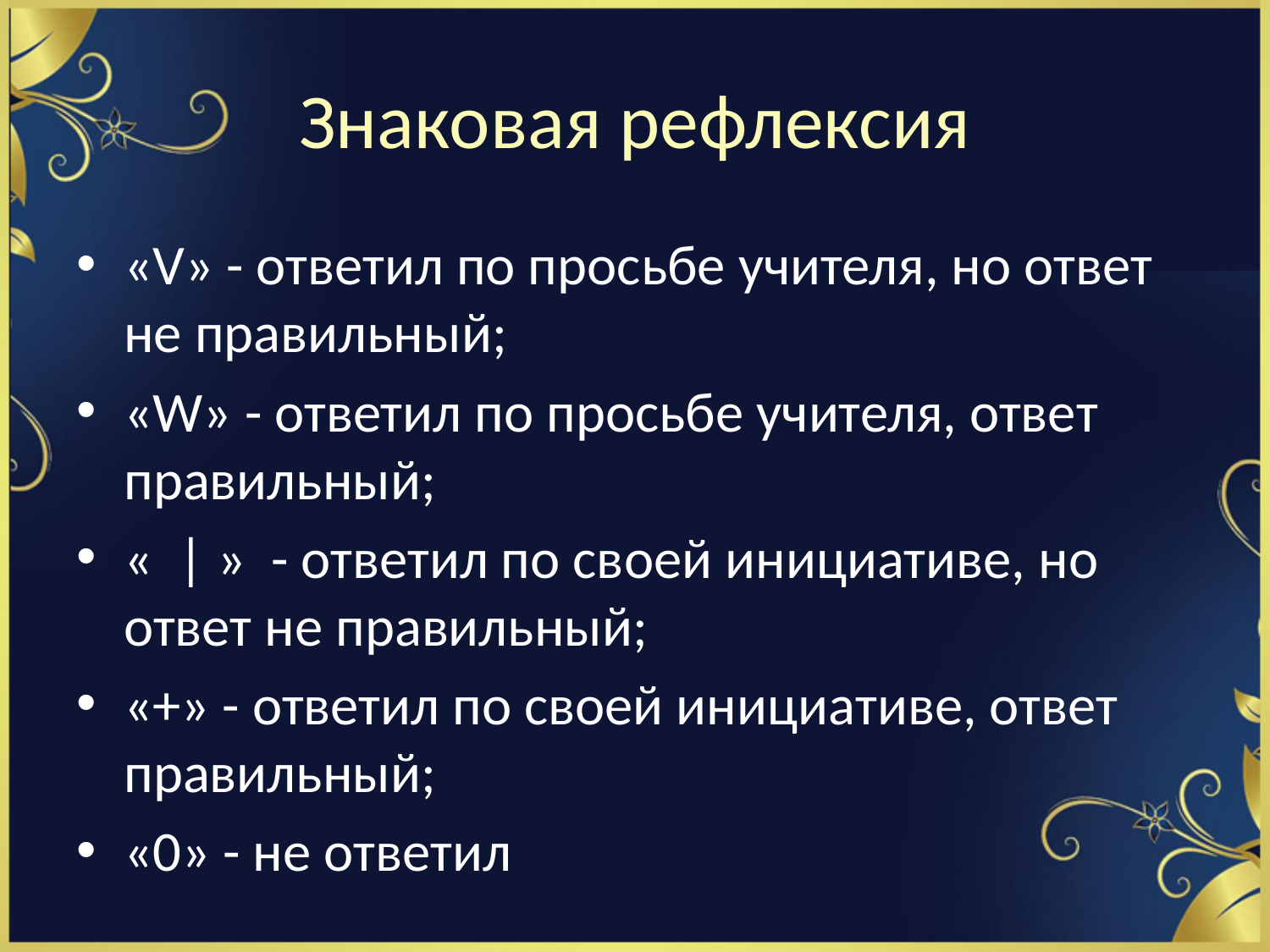

# Знаковая рефлексия
«V» - ответил по просьбе учителя, но ответ не правильный;
«W» - ответил по просьбе учителя, ответ правильный;
«  | »  - ответил по своей инициативе, но ответ не правильный;
«+» - ответил по своей инициативе, ответ правильный;
«0» - не ответил